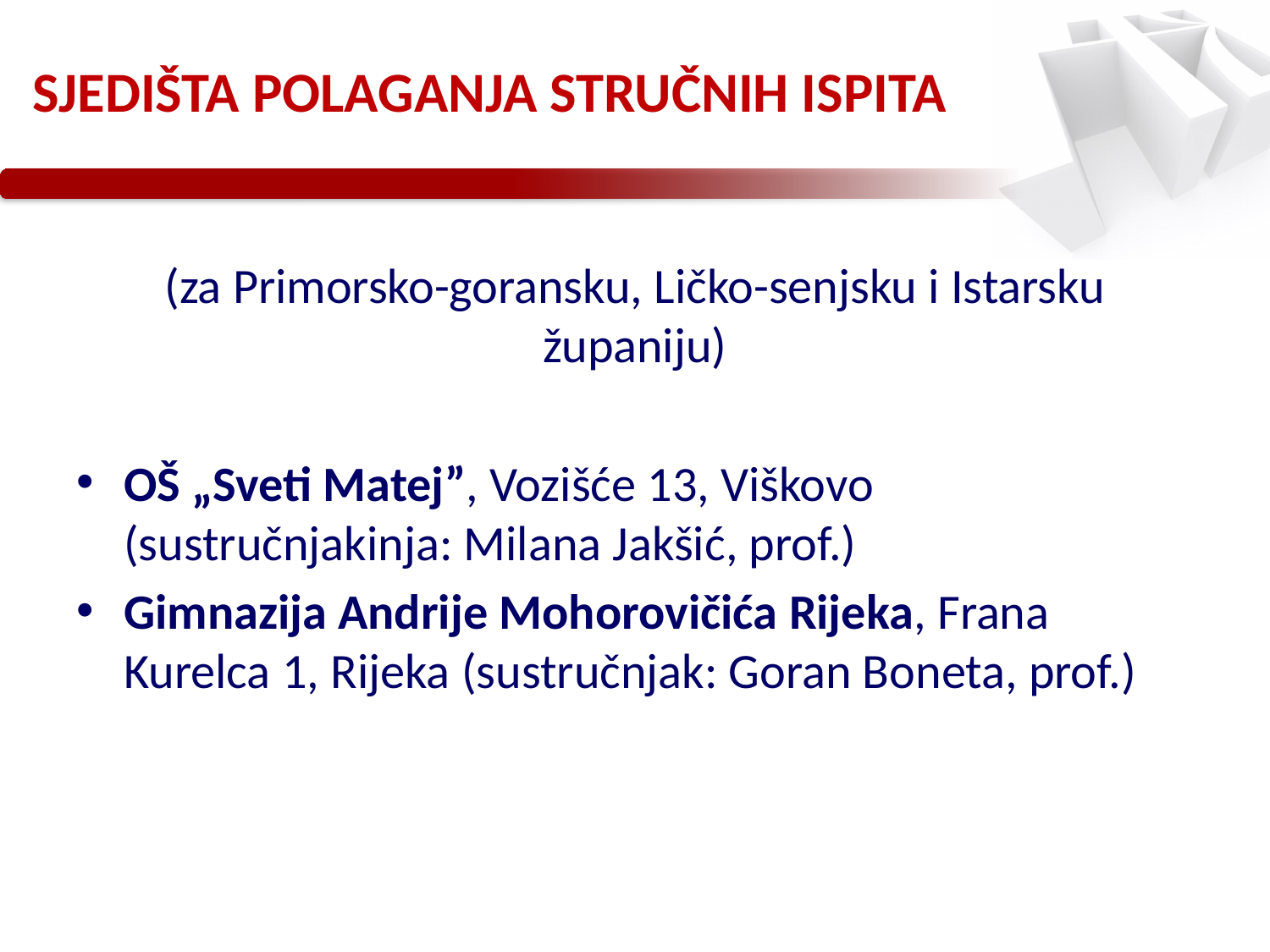

# SJEDIŠTA POLAGANJA STRUČNIH ISPITA
(za Primorsko-goransku, Ličko-senjsku i Istarsku županiju)

OŠ „Sveti Matej”, Vozišće 13, Viškovo (sustručnjakinja: Milana Jakšić, prof.)
Gimnazija Andrije Mohorovičića Rijeka, Frana Kurelca 1, Rijeka (sustručnjak: Goran Boneta, prof.)